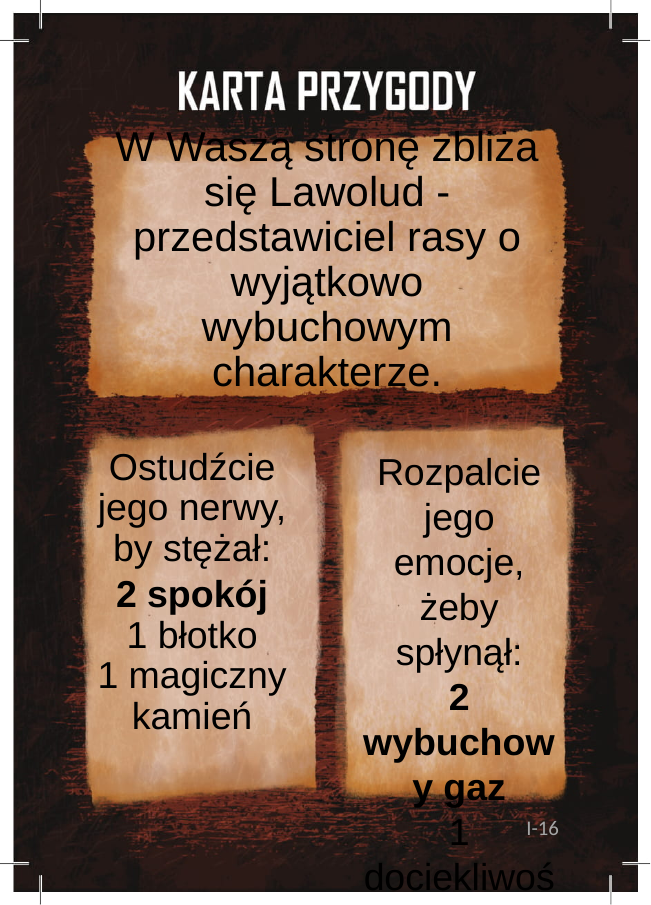

# W Waszą stronę zbliża się Lawolud - przedstawiciel rasy o wyjątkowo wybuchowym charakterze.
Rozpalcie jego emocje, żeby spłynął:
2 wybuchowy gaz
1 dociekliwość
1 wspinanie
Ostudźcie jego nerwy, by stężał:
2 spokój
1 błotko
1 magiczny kamień
I-16